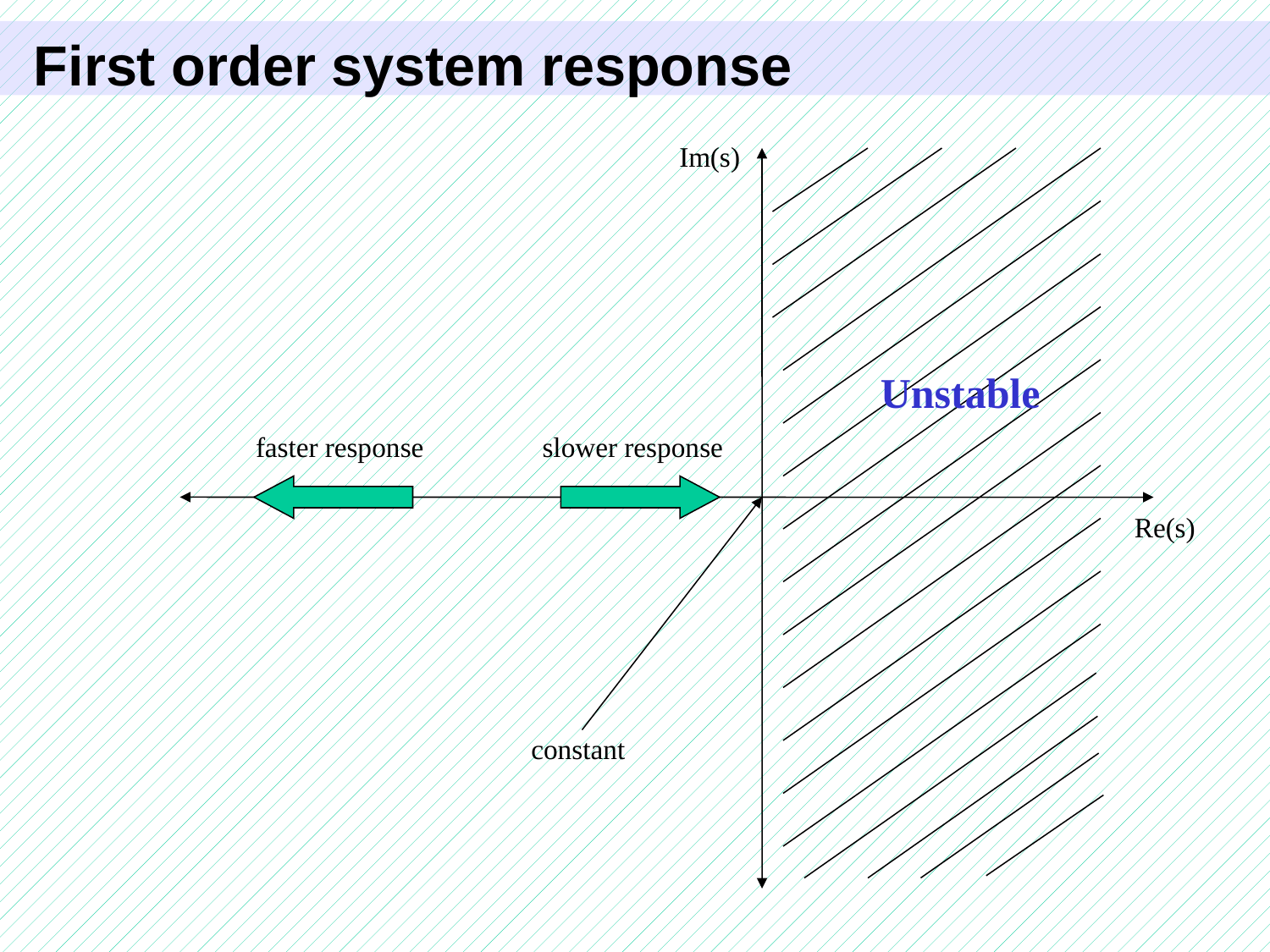

# First order system response
Im(s)

Unstable

faster response                 slower response

Re(s)

constant